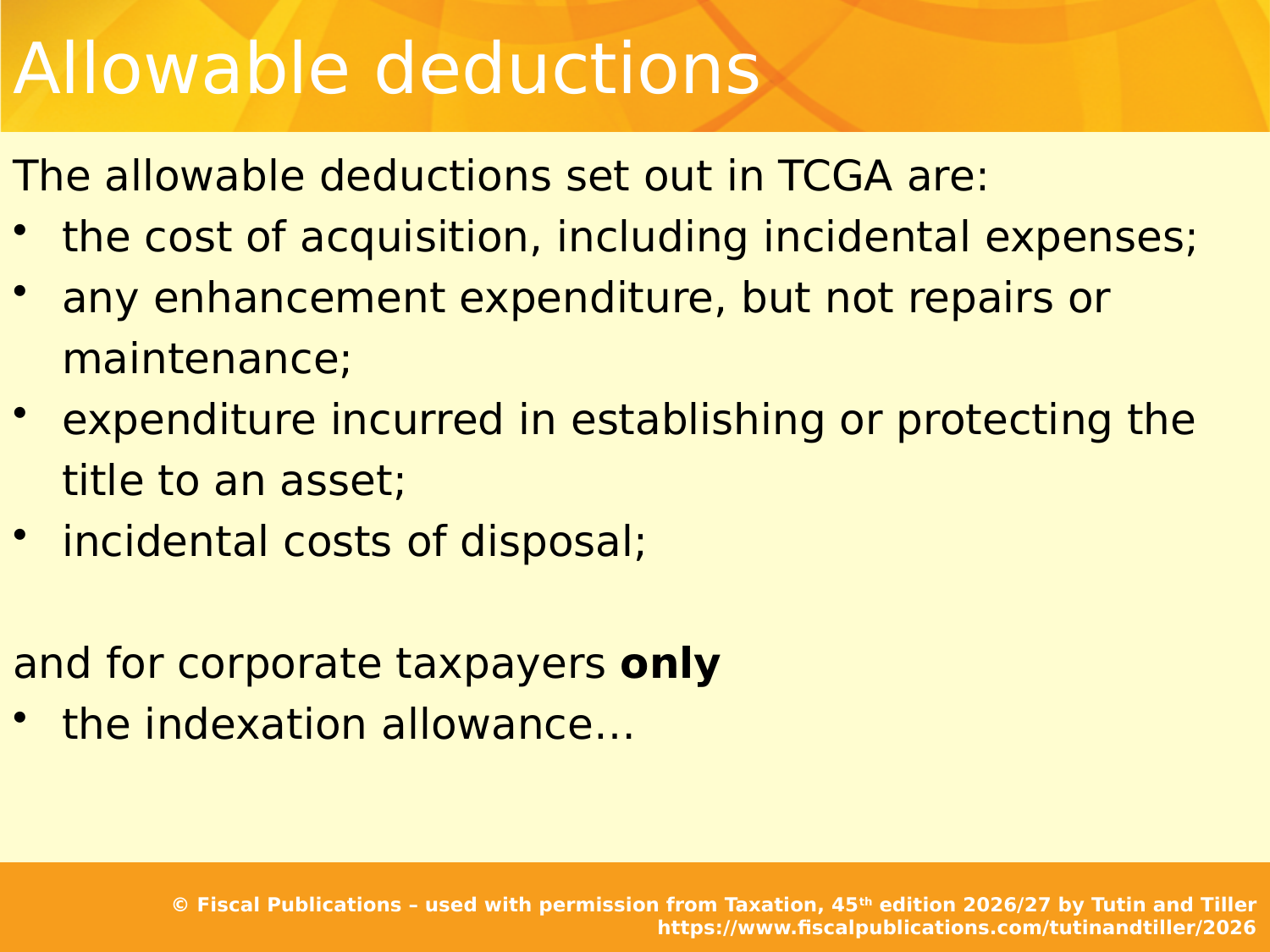

# Allowable deductions
The allowable deductions set out in TCGA are:
the cost of acquisition, including incidental expenses;
any enhancement expenditure, but not repairs or maintenance;
expenditure incurred in establishing or protecting the title to an asset;
incidental costs of disposal;

and for corporate taxpayers only
the indexation allowance…